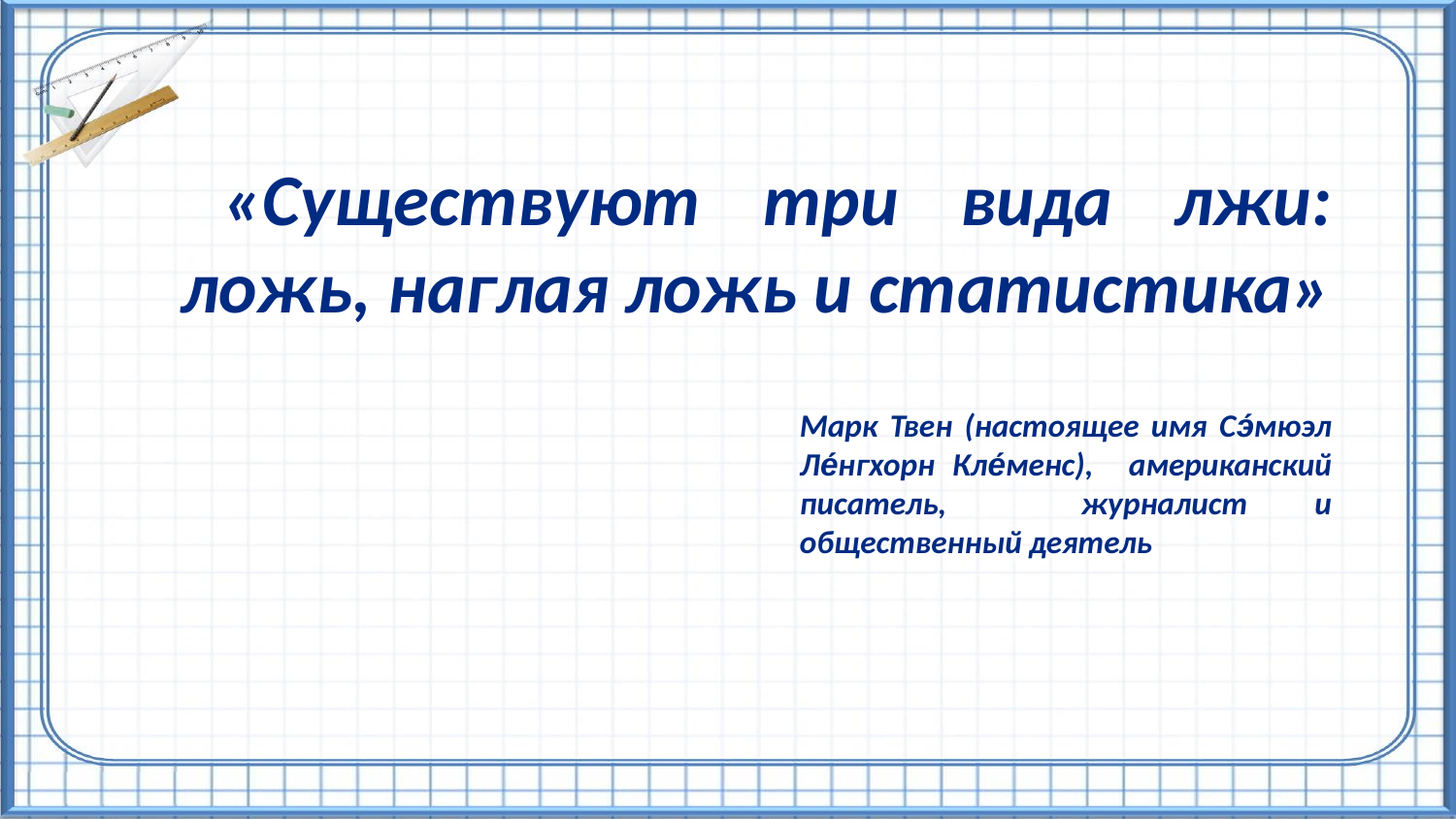

«Существуют три вида лжи: ложь, наглая ложь и статистика»
Марк Твен (настоящее имя Сэ́мюэл Ле́нгхорн Кле́менс),  американский писатель,  журналист и общественный деятель